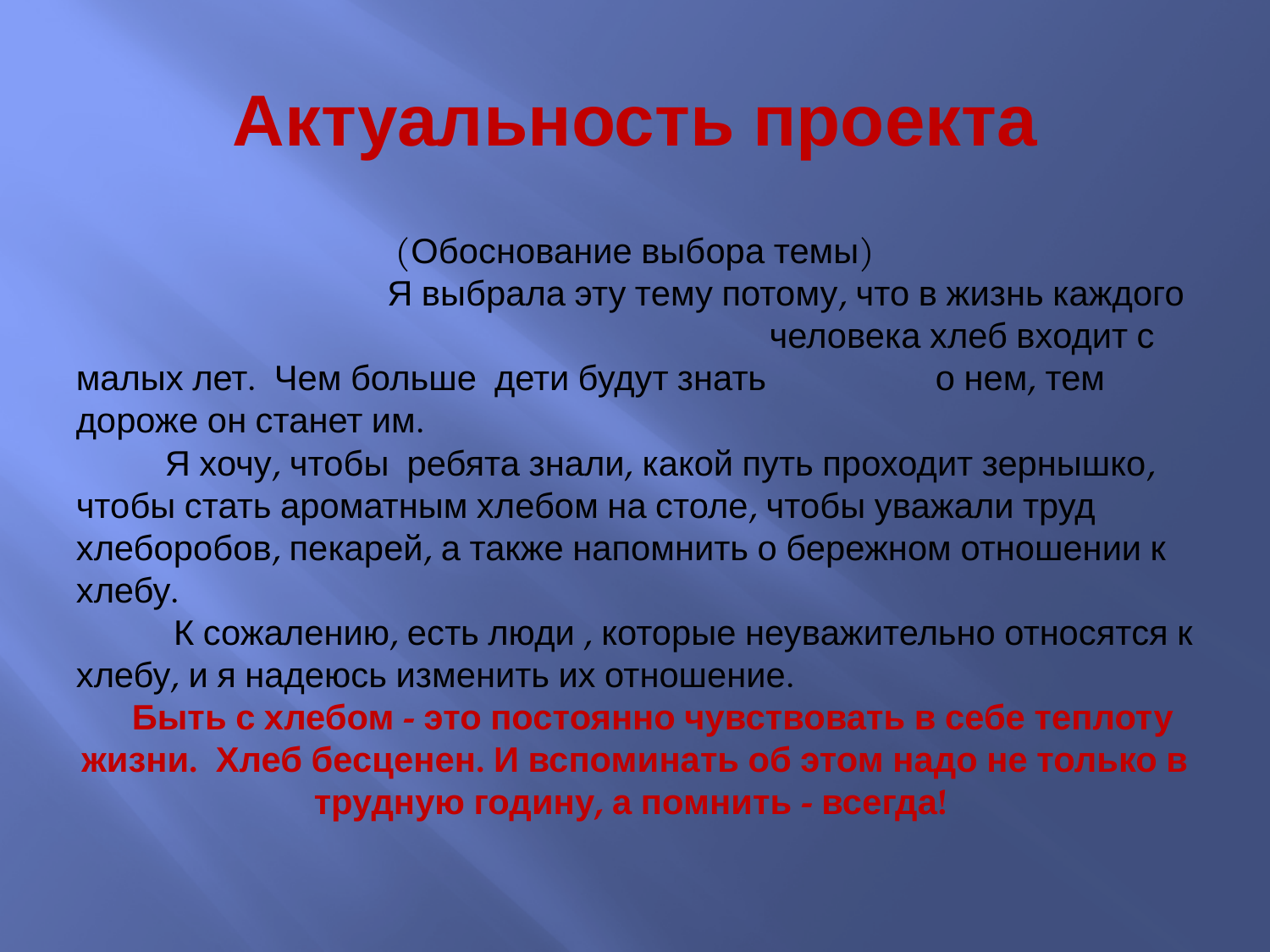

# Актуальность проекта
(Обоснование выбора темы)
                                   Я выбрала эту тему потому, что в жизнь каждого                                                                                человека хлеб входит с малых лет.  Чем больше  дети будут знать                   о нем, тем дороже он станет им.
          Я хочу, чтобы  ребята знали, какой путь проходит зернышко, чтобы стать ароматным хлебом на столе, чтобы уважали труд хлеборобов, пекарей, а также напомнить о бережном отношении к хлебу.
           К сожалению, есть люди , которые неуважительно относятся к хлебу, и я надеюсь изменить их отношение.
    Быть с хлебом - это постоянно чувствовать в себе теплоту жизни.  Хлеб бесценен. И вспоминать об этом надо не только в трудную годину, а помнить - всегда!